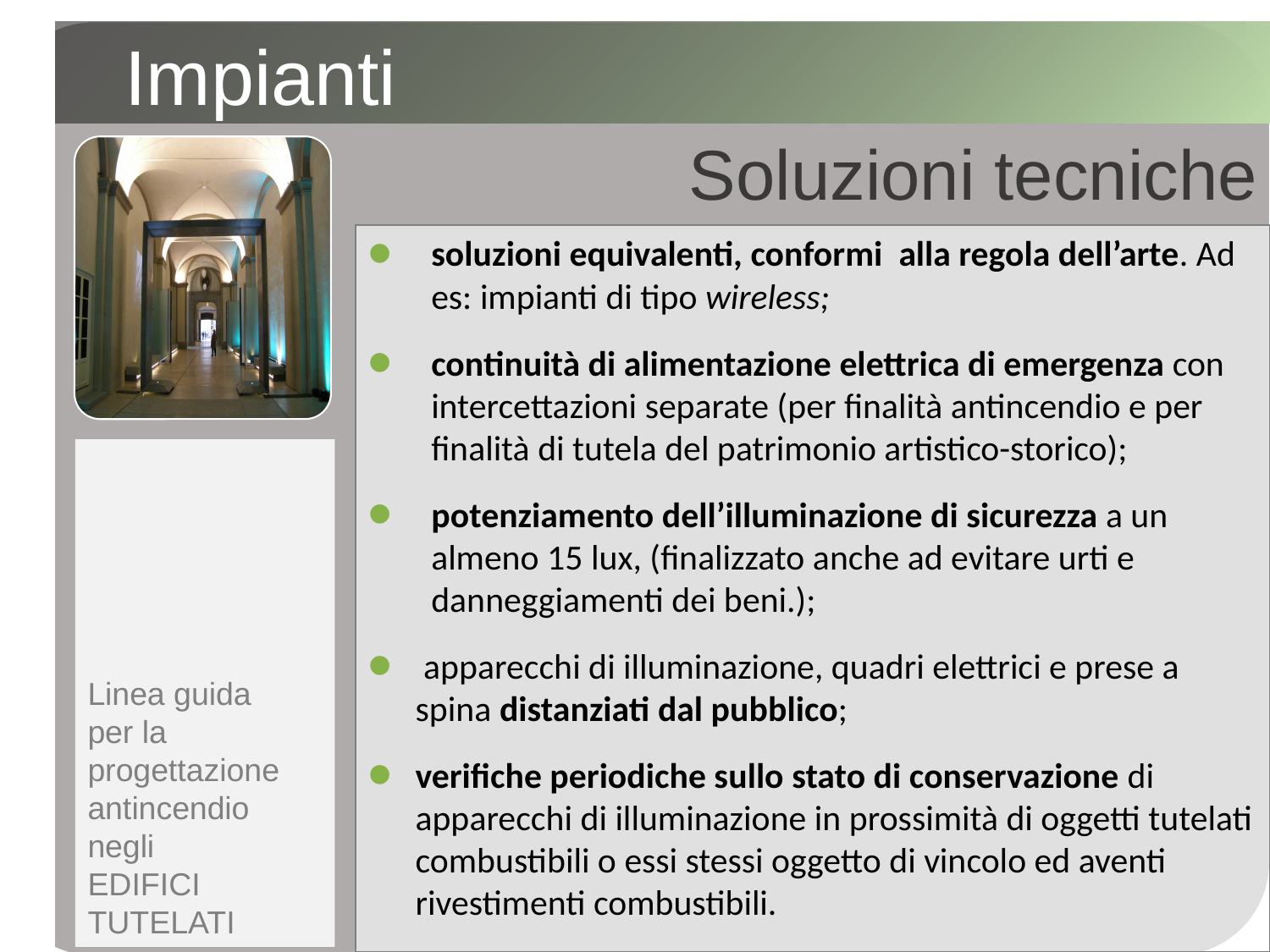

Impianti

Soluzioni tecniche
soluzioni equivalenti, conformi  alla regola dell’arte. Ad es: impianti di tipo wireless;
continuità di alimentazione elettrica di emergenza con  intercettazioni separate (per finalità antincendio e per finalità di tutela del patrimonio artistico-storico);
potenziamento dell’illuminazione di sicurezza a un almeno 15 lux, (finalizzato anche ad evitare urti e danneggiamenti dei beni.);
 apparecchi di illuminazione, quadri elettrici e prese a spina distanziati dal pubblico;
verifiche periodiche sullo stato di conservazione di  apparecchi di illuminazione in prossimità di oggetti tutelati combustibili o essi stessi oggetto di vincolo ed aventi rivestimenti combustibili.

Linea guida
per la progettazione antincendio
negli
EDIFICI TUTELATI